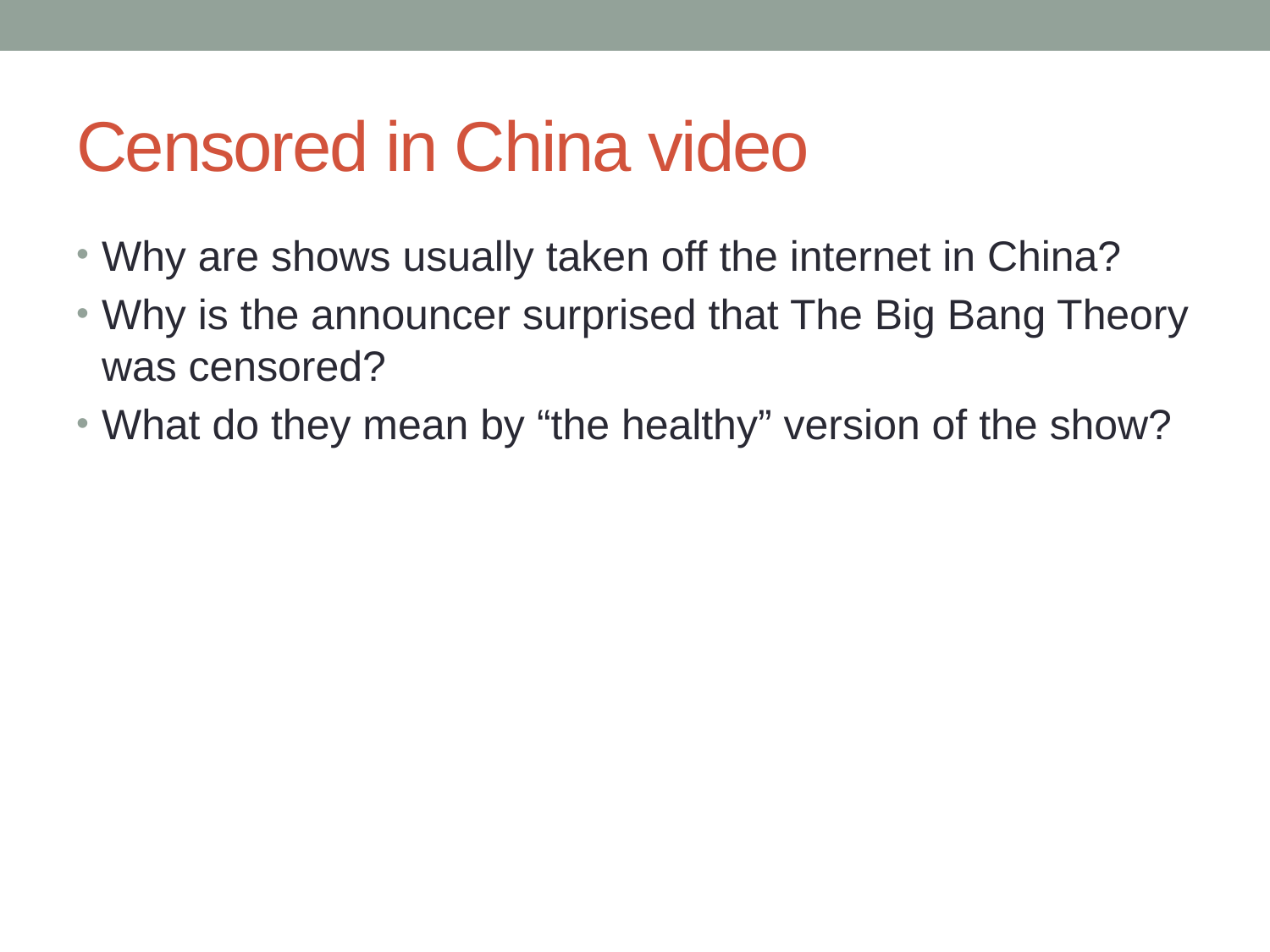

# Censored in China video
Why are shows usually taken off the internet in China?
Why is the announcer surprised that The Big Bang Theory was censored?
What do they mean by “the healthy” version of the show?